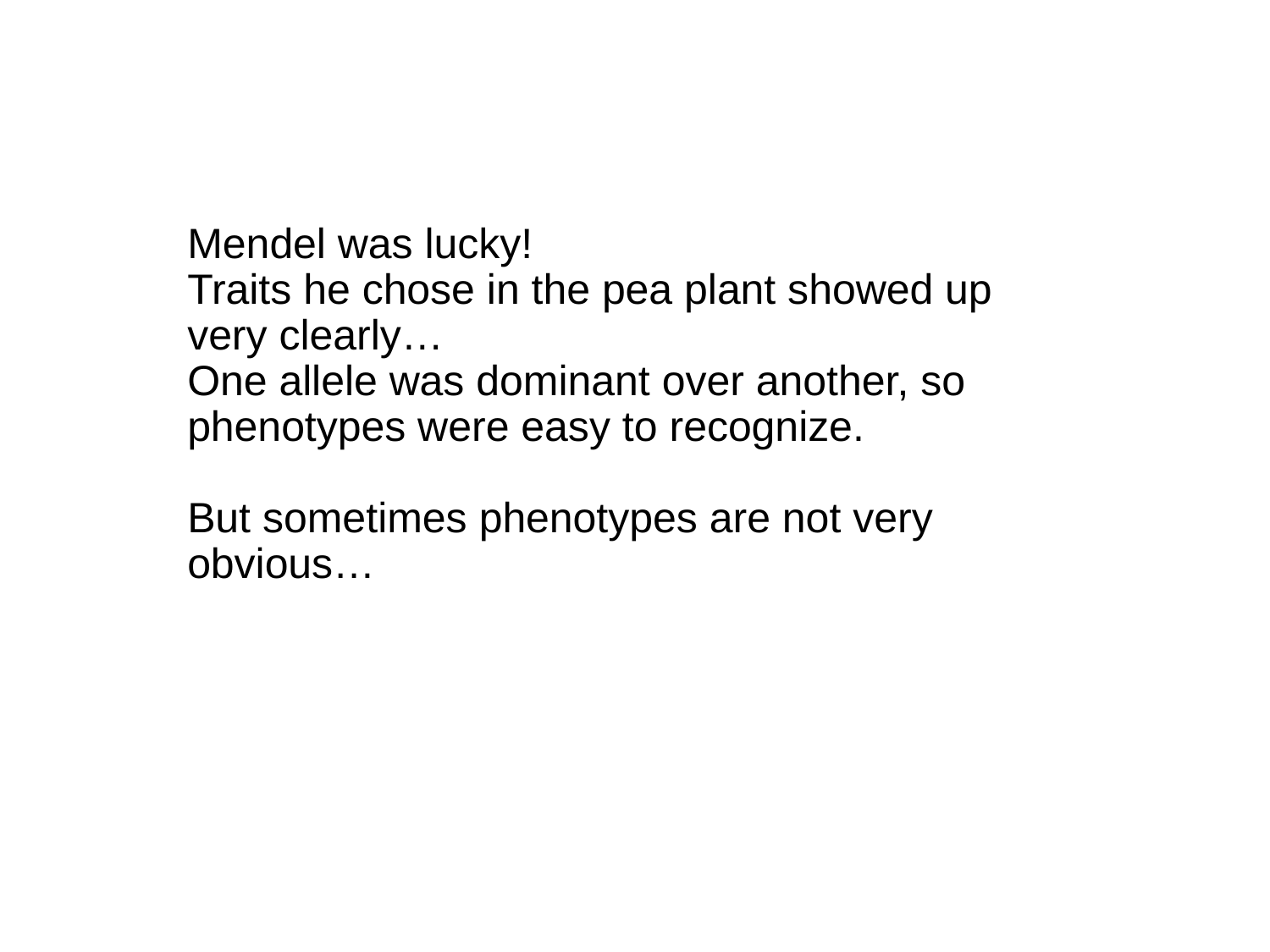

Mendel was lucky!
Traits he chose in the pea plant showed up very clearly…
One allele was dominant over another, so phenotypes were easy to recognize.

But sometimes phenotypes are not very obvious…